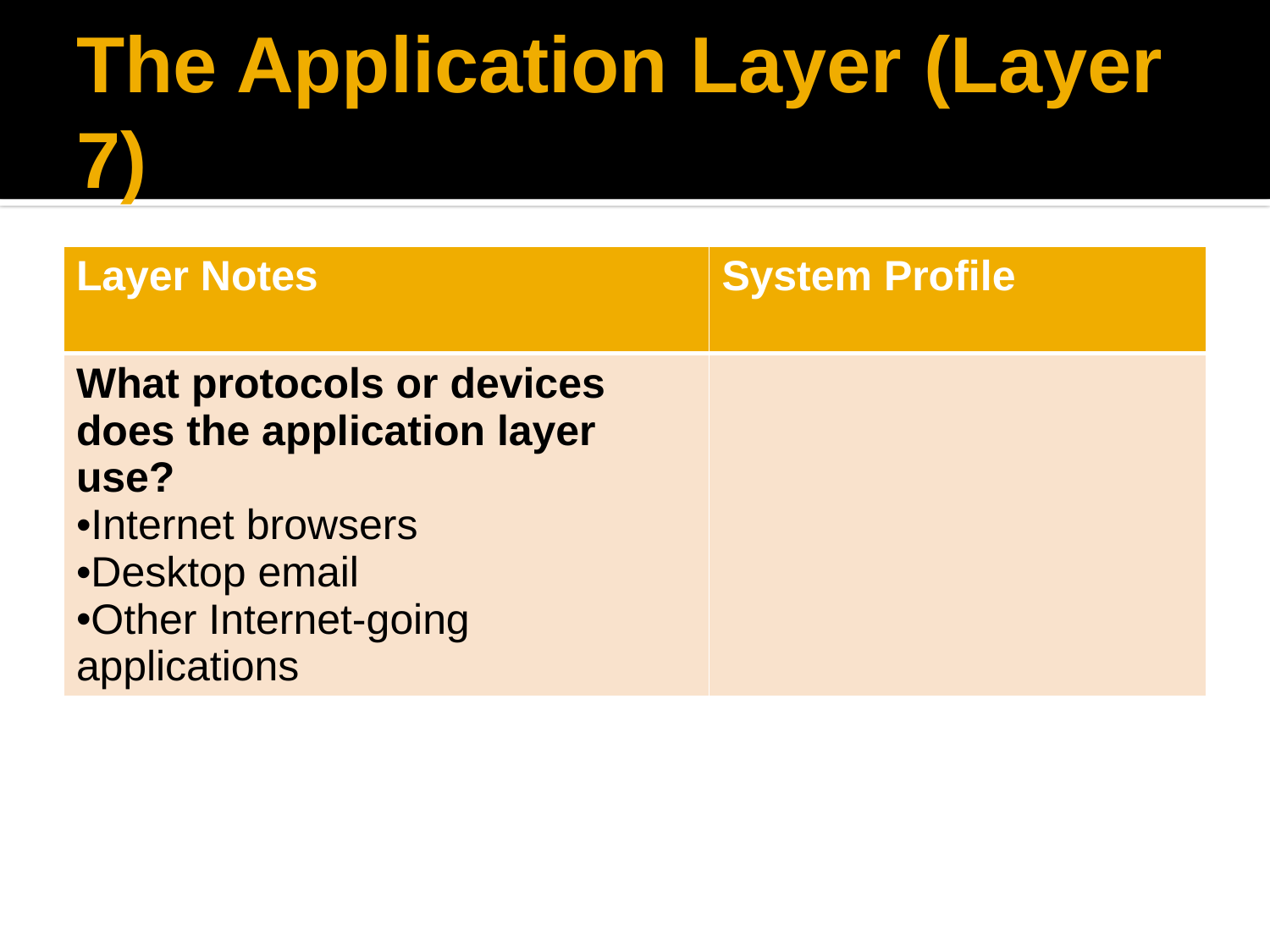

# The Application Layer (Layer 7)
| Layer Notes | System Profile |
| --- | --- |
| What protocols or devices does the application layer use? Internet browsers Desktop email Other Internet-going applications |  |